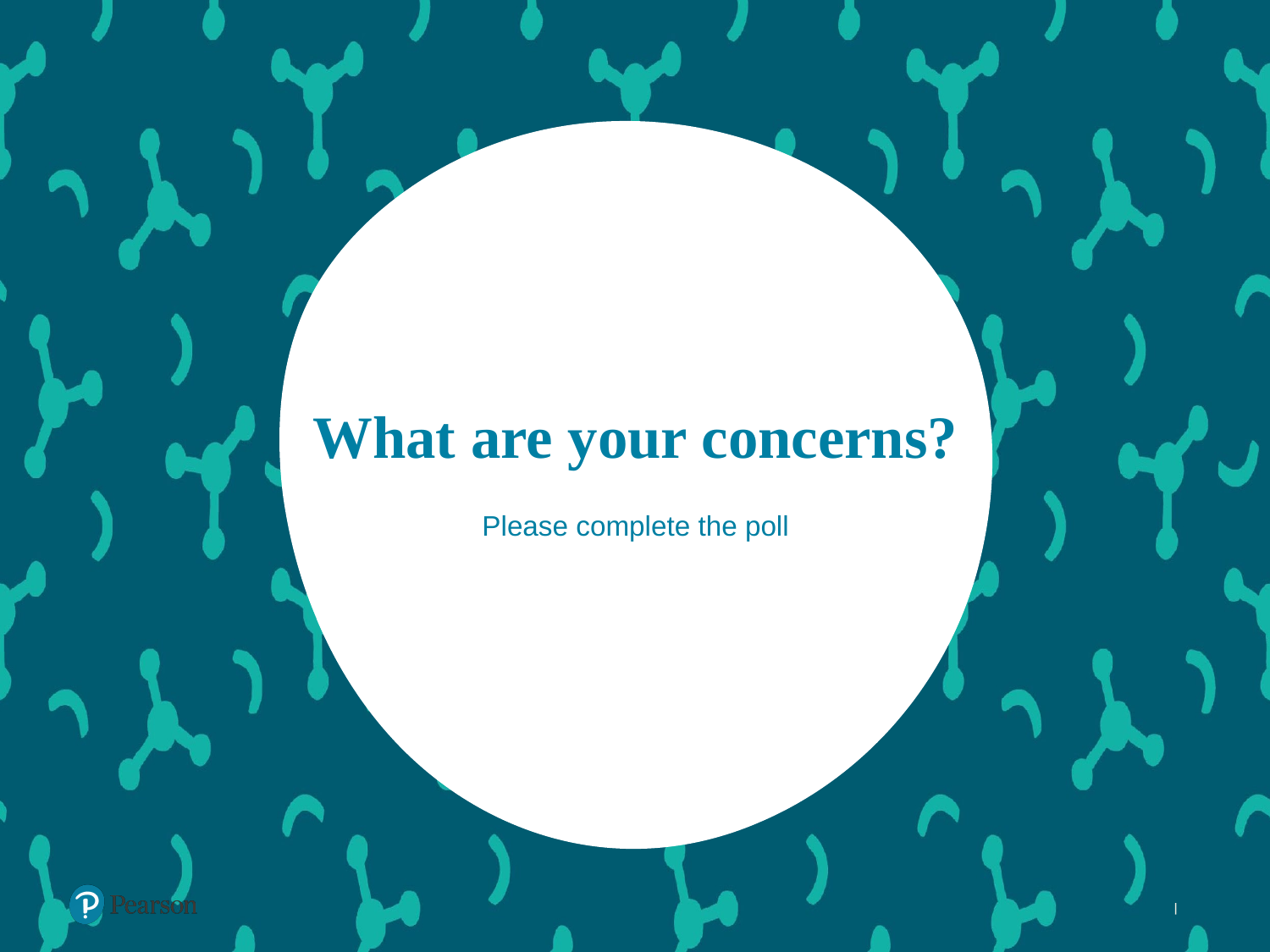

What are your concerns?

Please complete the poll